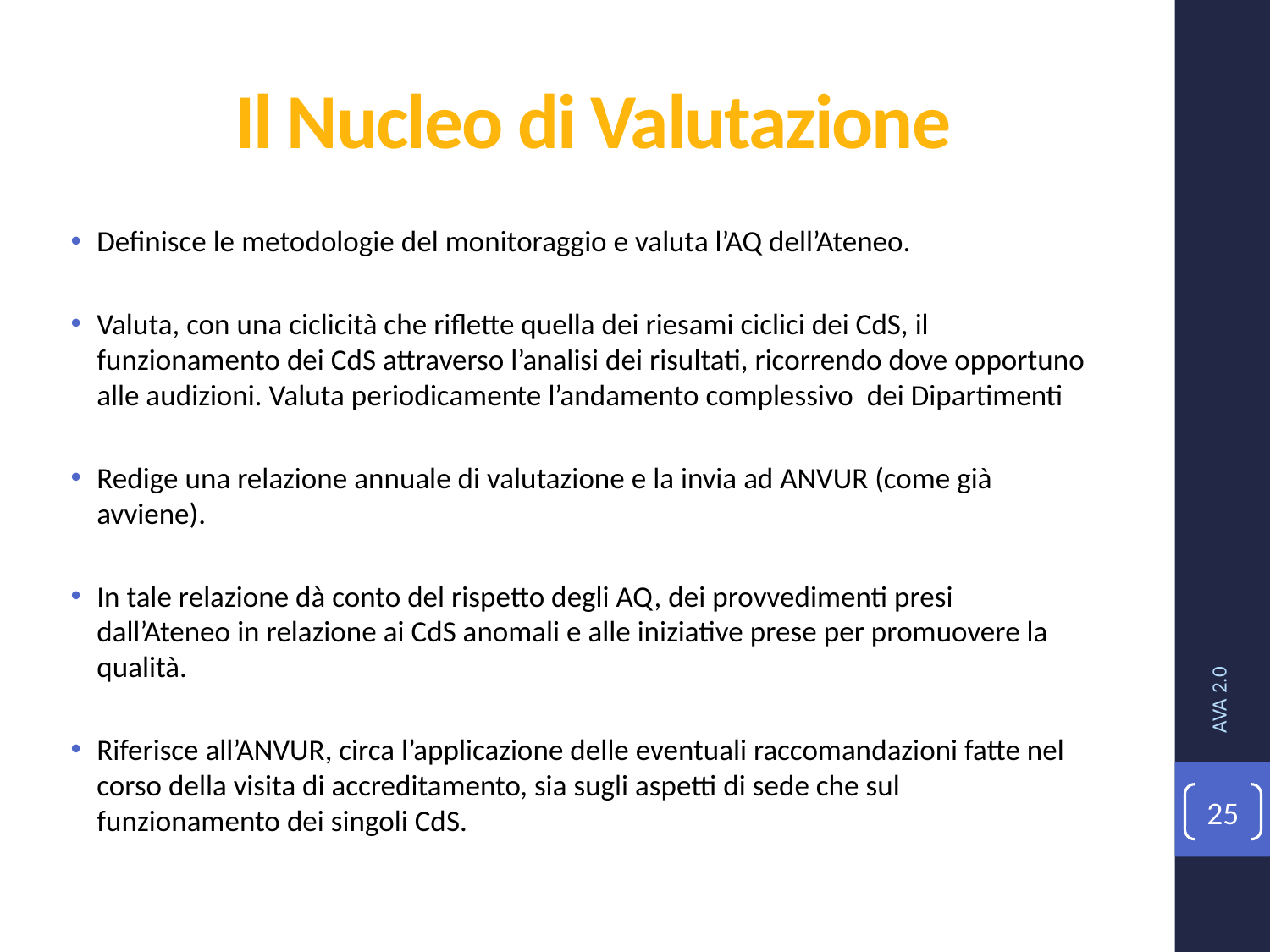

# Il Nucleo di Valutazione
Definisce le metodologie del monitoraggio e valuta l’AQ dell’Ateneo.

Valuta, con una ciclicità che riflette quella dei riesami ciclici dei CdS, il funzionamento dei CdS attraverso l’analisi dei risultati, ricorrendo dove opportuno alle audizioni. Valuta periodicamente l’andamento complessivo  dei Dipartimenti

Redige una relazione annuale di valutazione e la invia ad ANVUR (come già avviene).

In tale relazione dà conto del rispetto degli AQ, dei provvedimenti presi dall’Ateneo in relazione ai CdS anomali e alle iniziative prese per promuovere la qualità.

Riferisce all’ANVUR, circa l’applicazione delle eventuali raccomandazioni fatte nel corso della visita di accreditamento, sia sugli aspetti di sede che sul funzionamento dei singoli CdS.
AVA 2.0
25